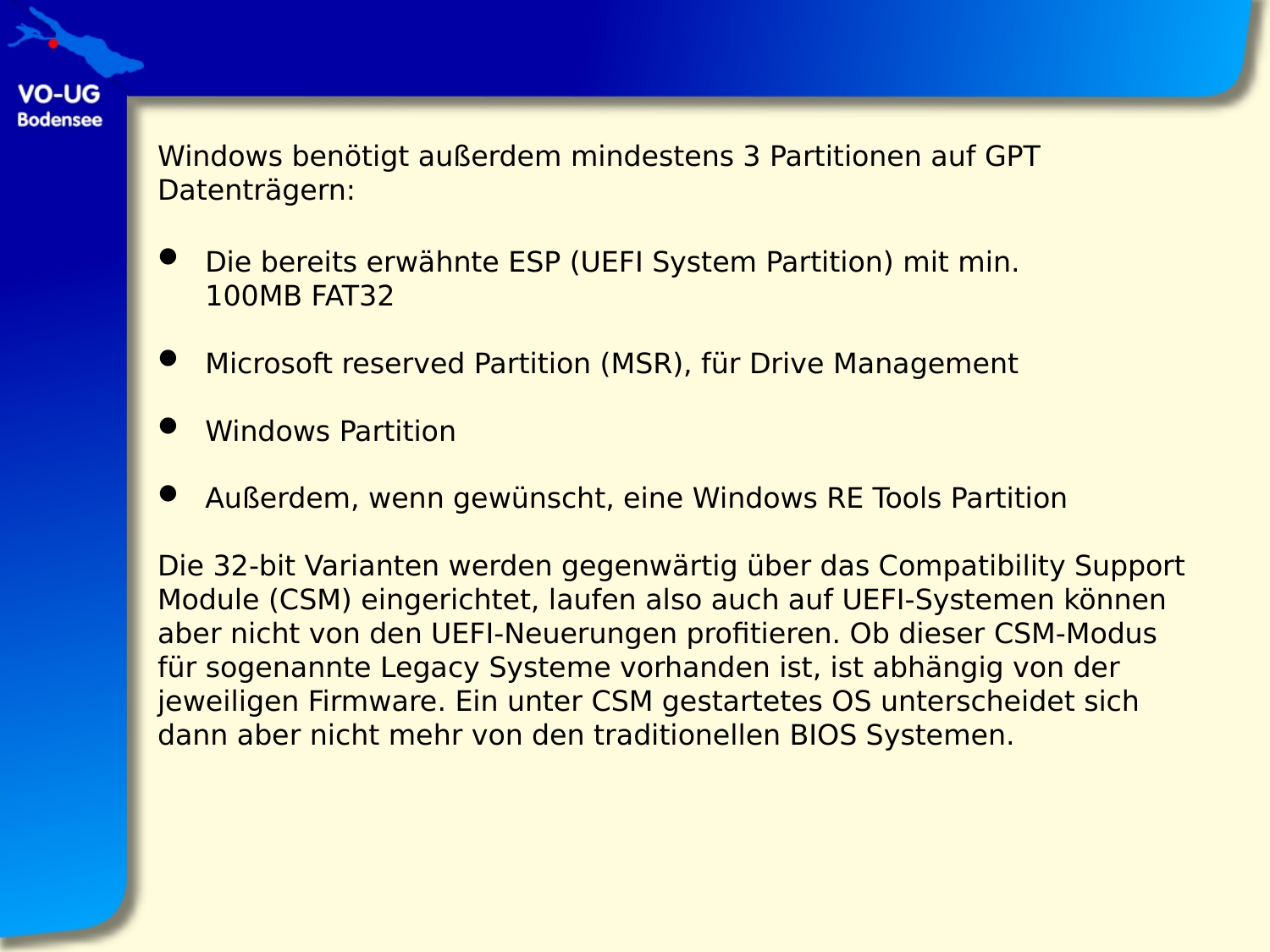

Windows benötigt außerdem mindestens 3 Partitionen auf GPT Datenträgern:
Die bereits erwähnte ESP (UEFI System Partition) mit min.
100MB FAT32

Microsoft reserved Partition (MSR), für Drive Management

Windows Partition

Außerdem, wenn gewünscht, eine Windows RE Tools Partition

Die 32-bit Varianten werden gegenwärtig über das Compatibility Support Module (CSM) eingerichtet, laufen also auch auf UEFI-Systemen können aber nicht von den UEFI-Neuerungen profitieren. Ob dieser CSM-Modus für sogenannte Legacy Systeme vorhanden ist, ist abhängig von der jeweiligen Firmware. Ein unter CSM gestartetes OS unterscheidet sich dann aber nicht mehr von den traditionellen BIOS Systemen.